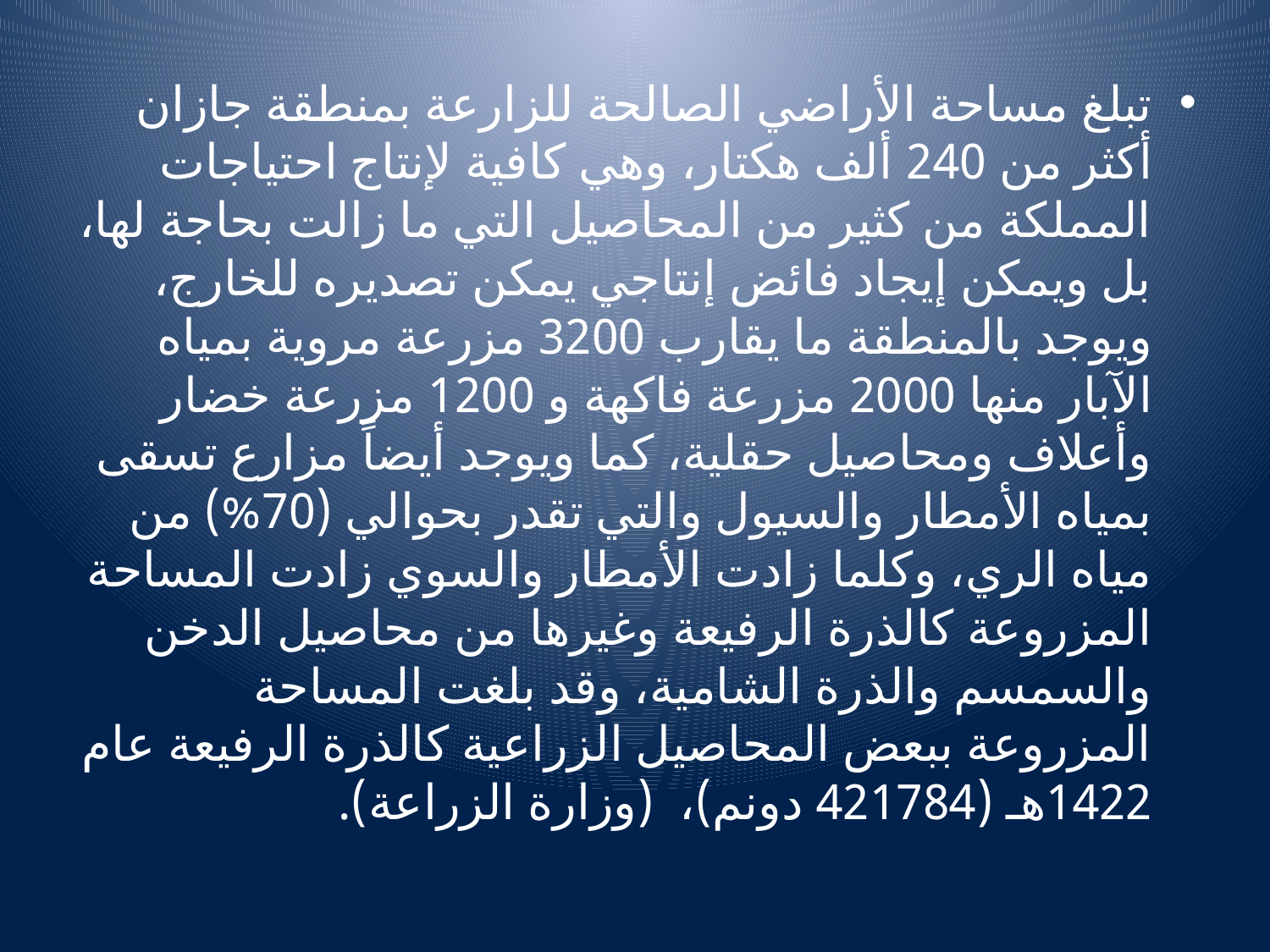

تبلغ مساحة الأراضي الصالحة للزارعة بمنطقة جازان أكثر من 240 ألف هكتار، وهي كافية لإنتاج احتياجات المملكة من كثير من المحاصيل التي ما زالت بحاجة لها، بل ويمكن إيجاد فائض إنتاجي يمكن تصديره للخارج، ويوجد بالمنطقة ما يقارب 3200 مزرعة مروية بمياه الآبار منها 2000 مزرعة فاكهة و 1200 مزرعة خضار وأعلاف ومحاصيل حقلية، كما ويوجد أيضاً مزارع تسقى بمياه الأمطار والسيول والتي تقدر بحوالي (70%) من مياه الري، وكلما زادت الأمطار والسوي زادت المساحة المزروعة كالذرة الرفيعة وغيرها من محاصيل الدخن والسمسم والذرة الشامية، وقد بلغت المساحة المزروعة ببعض المحاصيل الزراعية كالذرة الرفيعة عام 1422هـ (421784 دونم)،  (وزارة الزراعة).